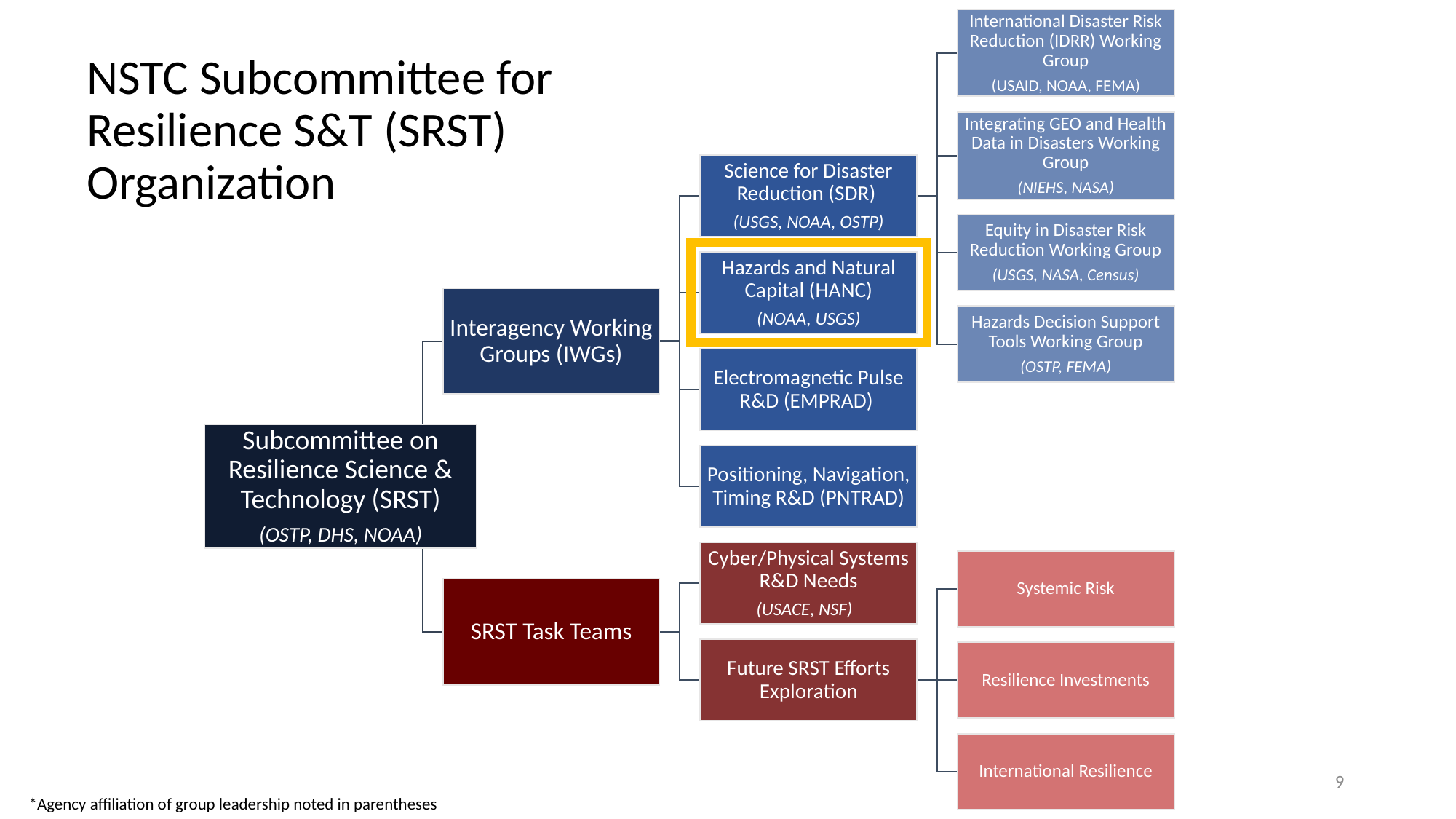

Subcommittee on Resilience Science & Technology (SRST)
(OSTP, DHS, NOAA)
Interagency Working Groups (IWGs)
Science for Disaster Reduction (SDR)
(USGS, NOAA, OSTP)
International Disaster Risk Reduction (IDRR) Working Group
(USAID, NOAA, FEMA)
Integrating GEO and Health Data in Disasters Working Group
(NIEHS, NASA)
Equity in Disaster Risk Reduction Working Group
(USGS, NASA, Census)
Hazards Decision Support Tools Working Group
(OSTP, FEMA)
Hazards and Natural Capital (HANC)
(NOAA, USGS)
Electromagnetic Pulse R&D (EMPRAD)
Positioning, Navigation, Timing R&D (PNTRAD)
SRST Task Teams
Cyber/Physical Systems R&D Needs
(USACE, NSF)
Future SRST Efforts Exploration
Systemic Risk
Resilience Investments
International Resilience
NSTC Subcommittee for Resilience S&T (SRST) Organization

9
*Agency affiliation of group leadership noted in parentheses